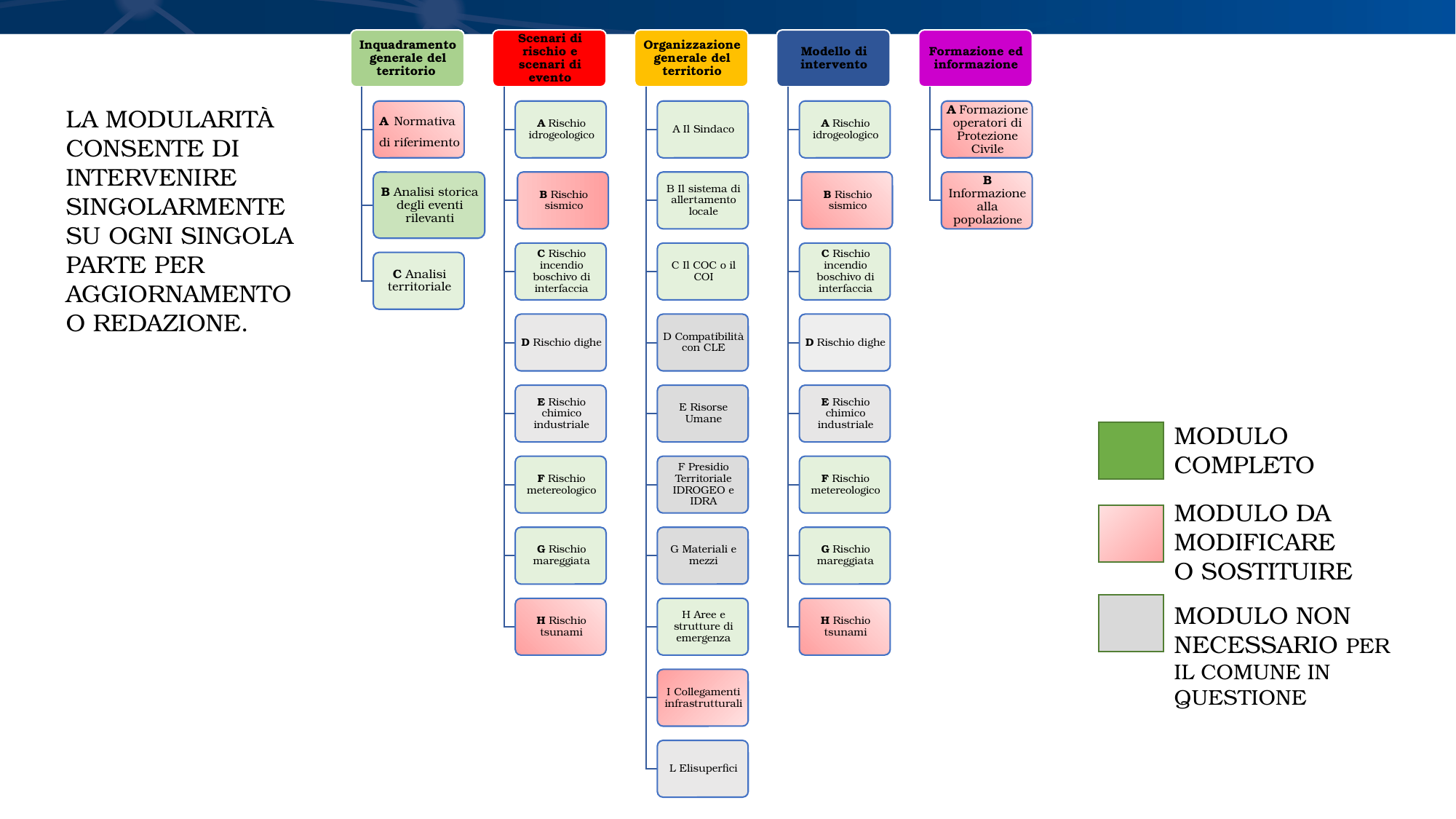

Inquadramento generale del territorio
A Normativa
di riferimento
B Analisi storica degli eventi rilevanti
C Analisi territoriale
Scenari di rischio e scenari di evento
A Rischio idrogeologico
B Rischio sismico
C Rischio incendio boschivo di interfaccia
D Rischio dighe
E Rischio chimico industriale
F Rischio metereologico
G Rischio mareggiata
H Rischio tsunami
Organizzazione generale del territorio
A Il Sindaco
B Il sistema di allertamento locale
C Il COC o il COI
D Compatibilità con CLE
E Risorse Umane
F Presidio Territoriale IDROGEO e IDRA
G Materiali e mezzi
H Aree e strutture di emergenza
I Collegamenti infrastrutturali
L Elisuperfici
Modello di intervento
A Rischio idrogeologico
B Rischio sismico
C Rischio incendio boschivo di interfaccia
D Rischio dighe
E Rischio chimico industriale
F Rischio metereologico
G Rischio mareggiata
H Rischio tsunami
Formazione ed informazione
A Formazione operatori di Protezione Civile
B Informazione alla popolazione
LA MODULARITÀ CONSENTE DI INTERVENIRE SINGOLARMENTE SU OGNI SINGOLA PARTE PER AGGIORNAMENTO O REDAZIONE.
MODULO COMPLETO

MODULO DA MODIFICARE O SOSTITUIRE

MODULO NON NECESSARIO PER IL COMUNE IN QUESTIONE